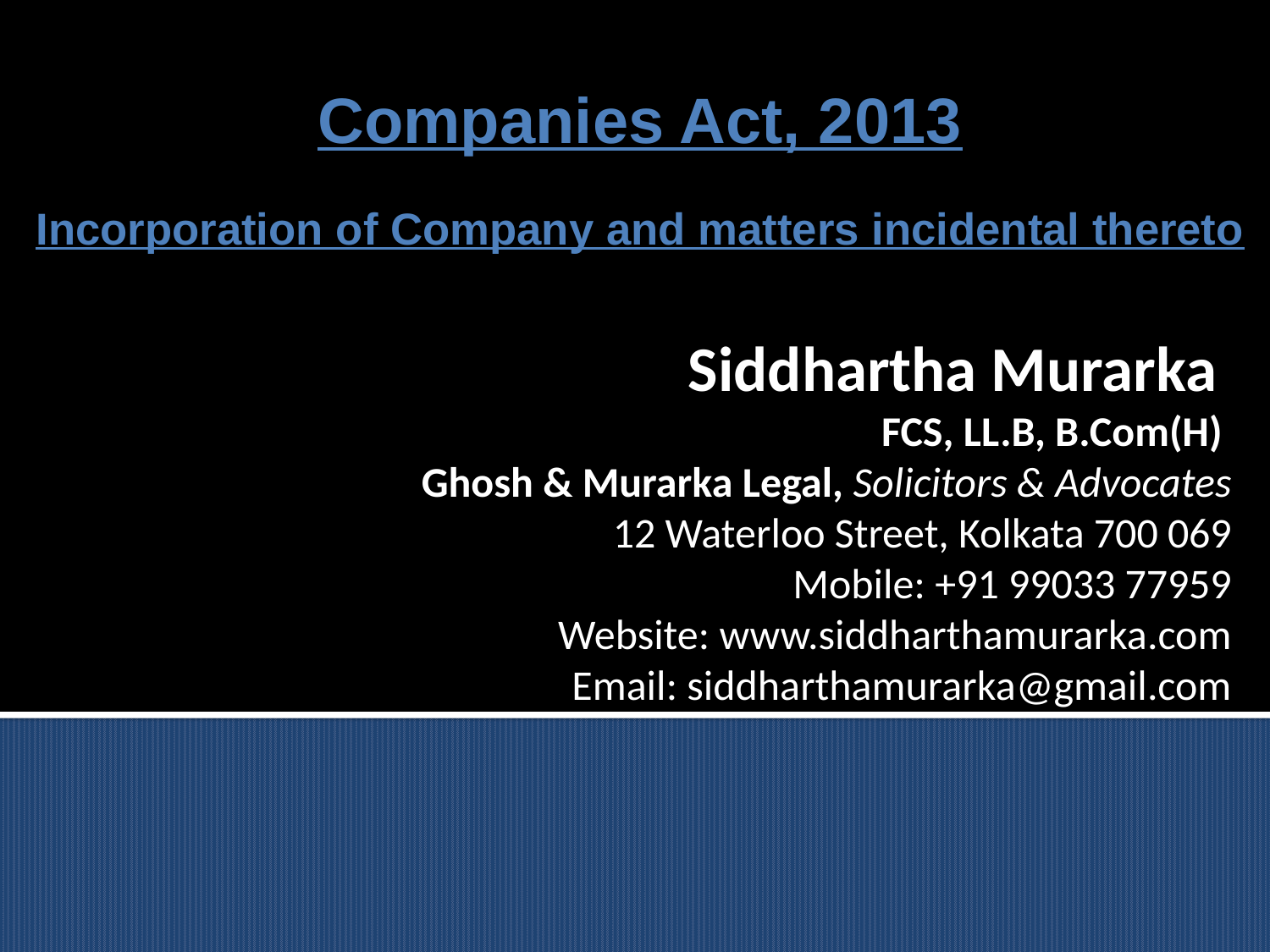

Companies Act, 2013

Incorporation of Company and matters incidental thereto
# Siddhartha Murarka FCS, LL.B, B.Com(H) Ghosh & Murarka Legal, Solicitors & Advocates 12 Waterloo Street, Kolkata 700 069 Mobile: +91 99033 77959 Website: www.siddharthamurarka.com Email: siddharthamurarka@gmail.com